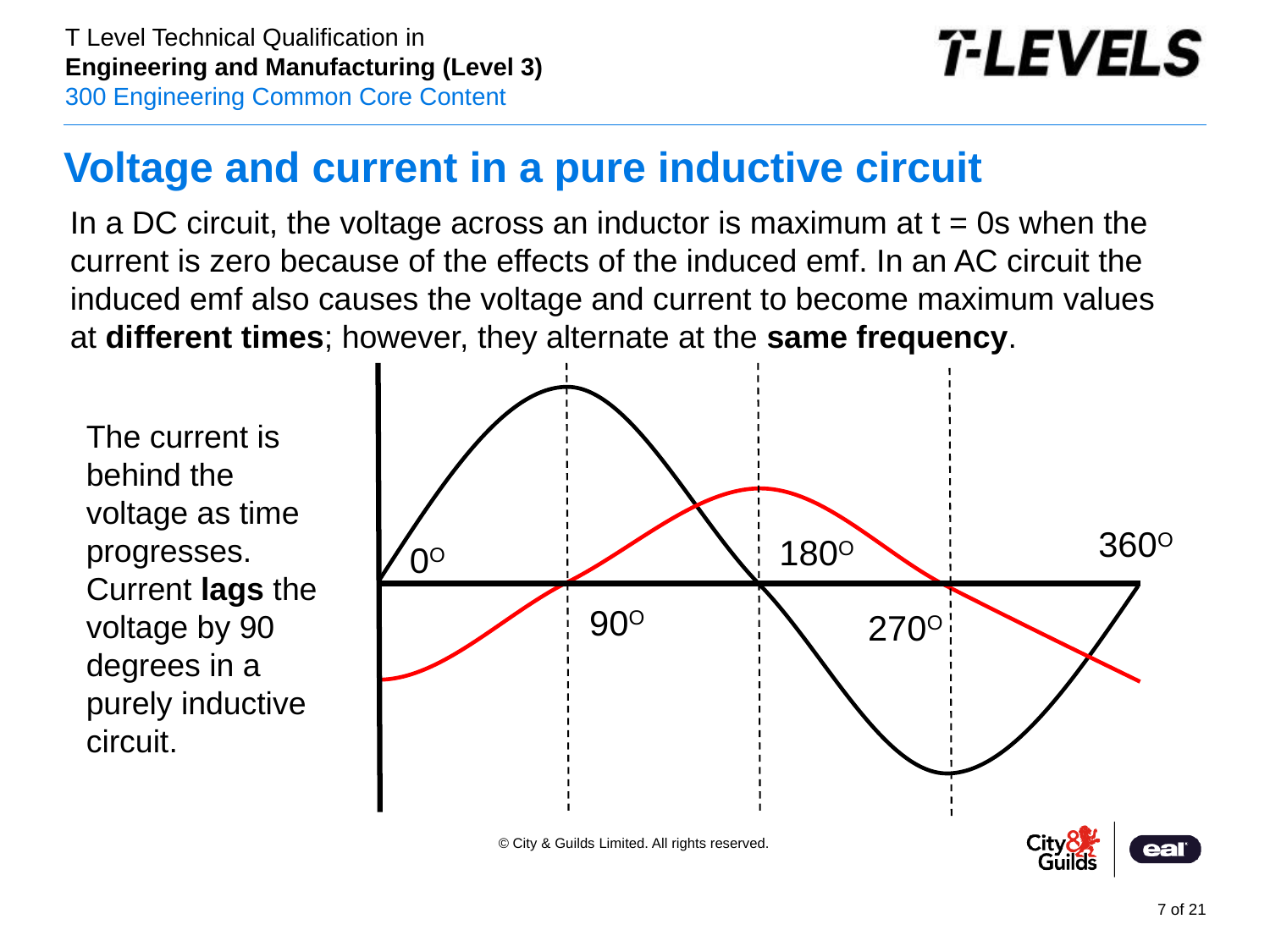

# Voltage and current in a pure inductive circuit
In a DC circuit, the voltage across an inductor is maximum at t = 0s when the current is zero because of the effects of the induced emf. In an AC circuit the induced emf also causes the voltage and current to become maximum values at different times; however, they alternate at the same frequency.

The current is behind the voltage as time progresses.
Current lags the voltage by 90 degrees in a purely inductive circuit.

360O
180O
0O
90O
270O